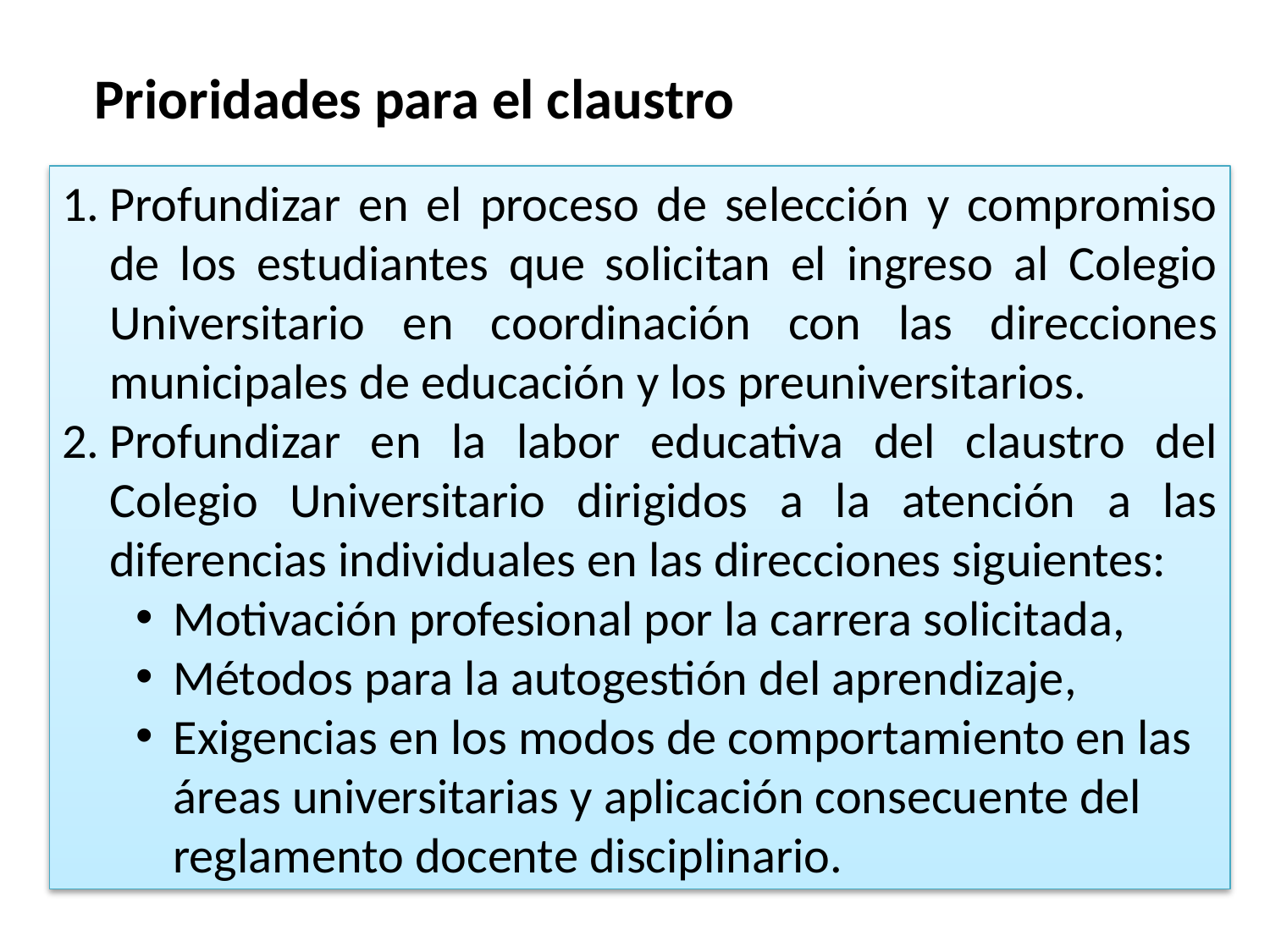

Prioridades para el claustro
Profundizar en el proceso de selección y compromiso de los estudiantes que solicitan el ingreso al Colegio Universitario en coordinación con las direcciones municipales de educación y los preuniversitarios.
Profundizar en la labor educativa del claustro del Colegio Universitario dirigidos a la atención a las diferencias individuales en las direcciones siguientes:
Motivación profesional por la carrera solicitada,
Métodos para la autogestión del aprendizaje,
Exigencias en los modos de comportamiento en las áreas universitarias y aplicación consecuente del reglamento docente disciplinario.